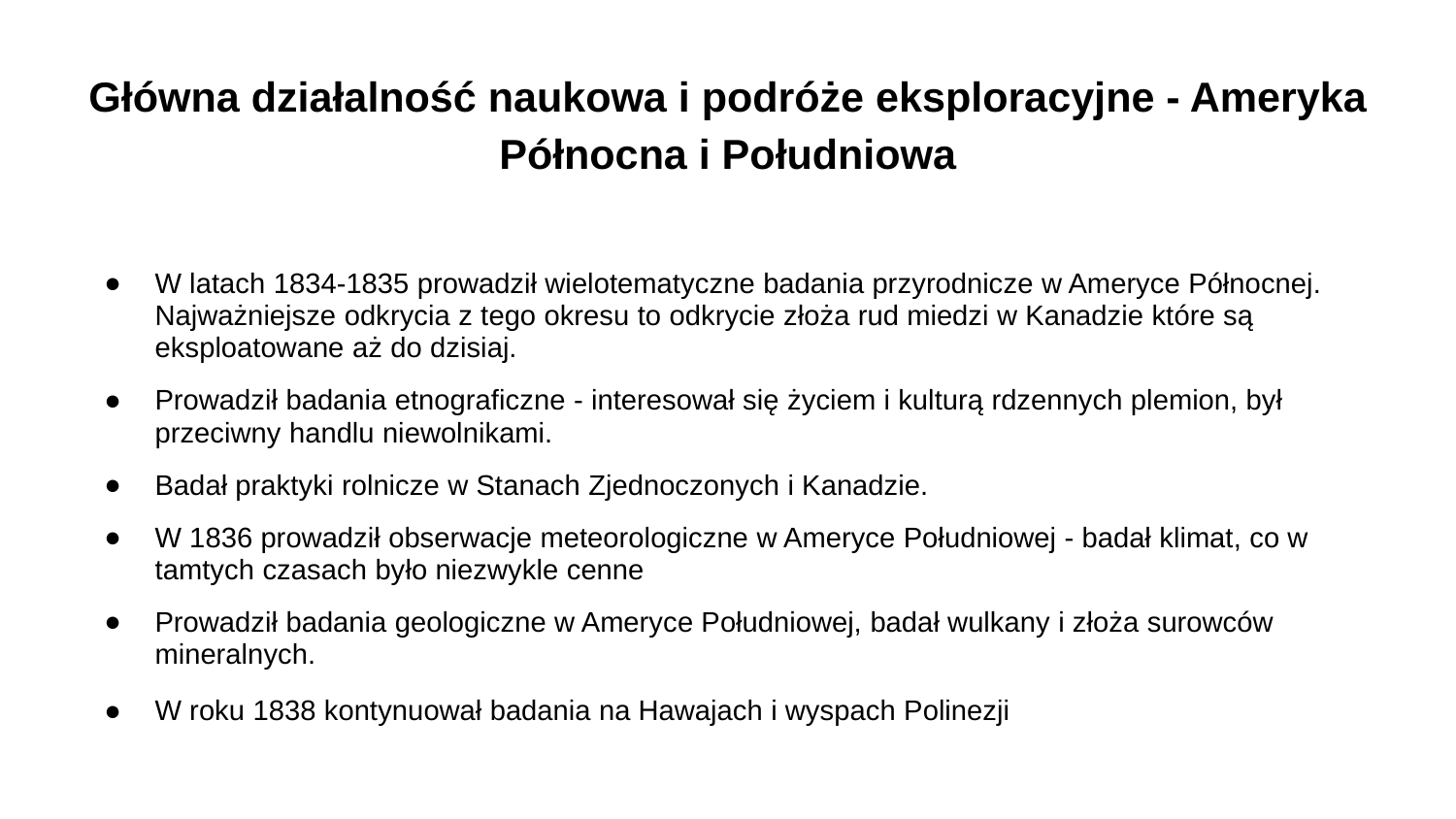

# Główna działalność naukowa i podróże eksploracyjne - Ameryka Północna i Południowa

W latach 1834-1835 prowadził wielotematyczne badania przyrodnicze w Ameryce Północnej. Najważniejsze odkrycia z tego okresu to odkrycie złoża rud miedzi w Kanadzie które są eksploatowane aż do dzisiaj.
Prowadził badania etnograficzne - interesował się życiem i kulturą rdzennych plemion, był przeciwny handlu niewolnikami.
Badał praktyki rolnicze w Stanach Zjednoczonych i Kanadzie.
W 1836 prowadził obserwacje meteorologiczne w Ameryce Południowej - badał klimat, co w tamtych czasach było niezwykle cenne
Prowadził badania geologiczne w Ameryce Południowej, badał wulkany i złoża surowców mineralnych.
W roku 1838 kontynuował badania na Hawajach i wyspach Polinezji